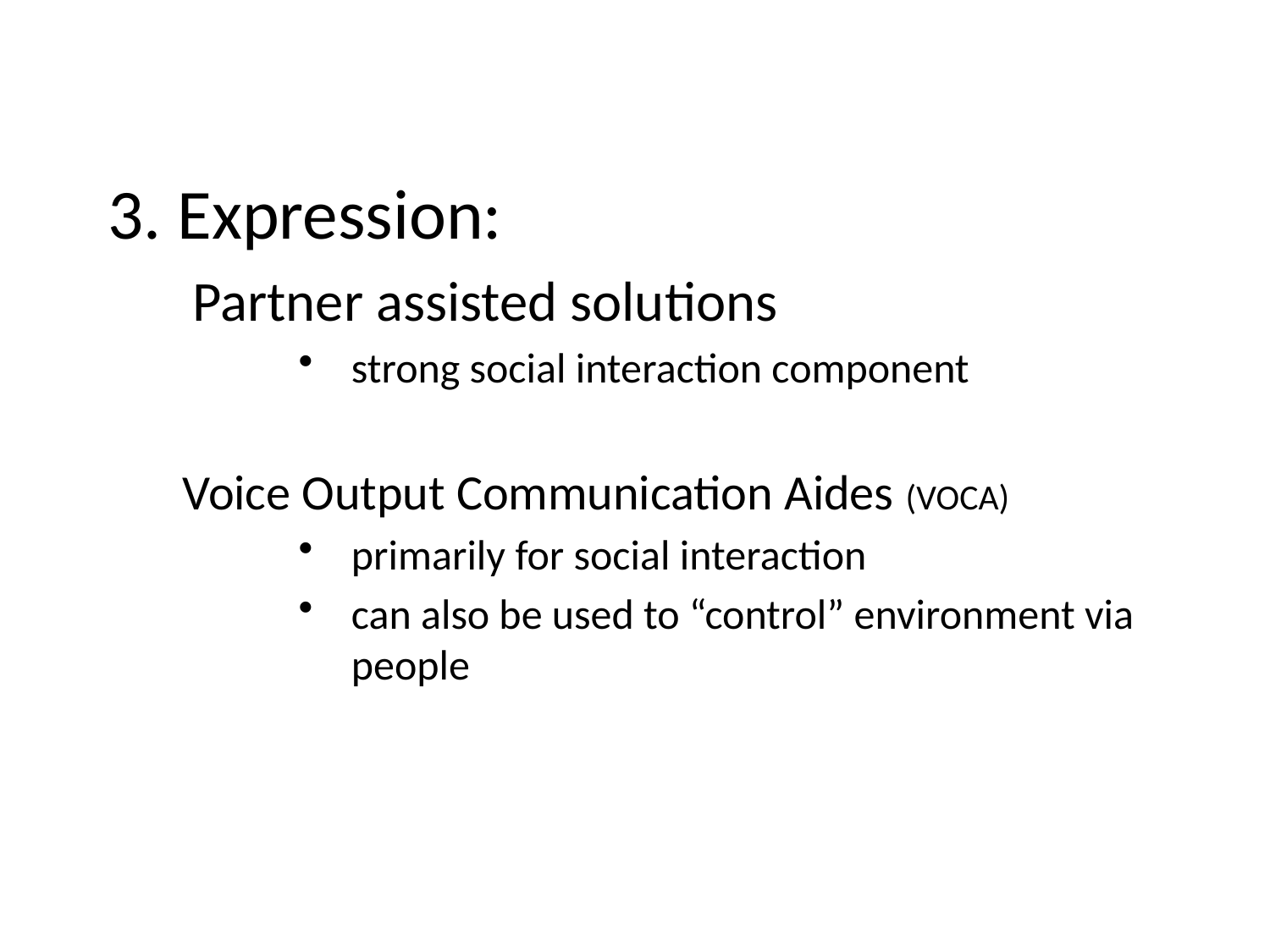

3. Expression:
	Partner assisted solutions
strong social interaction component

 Voice Output Communication Aides (VOCA)
primarily for social interaction
can also be used to “control” environment via people